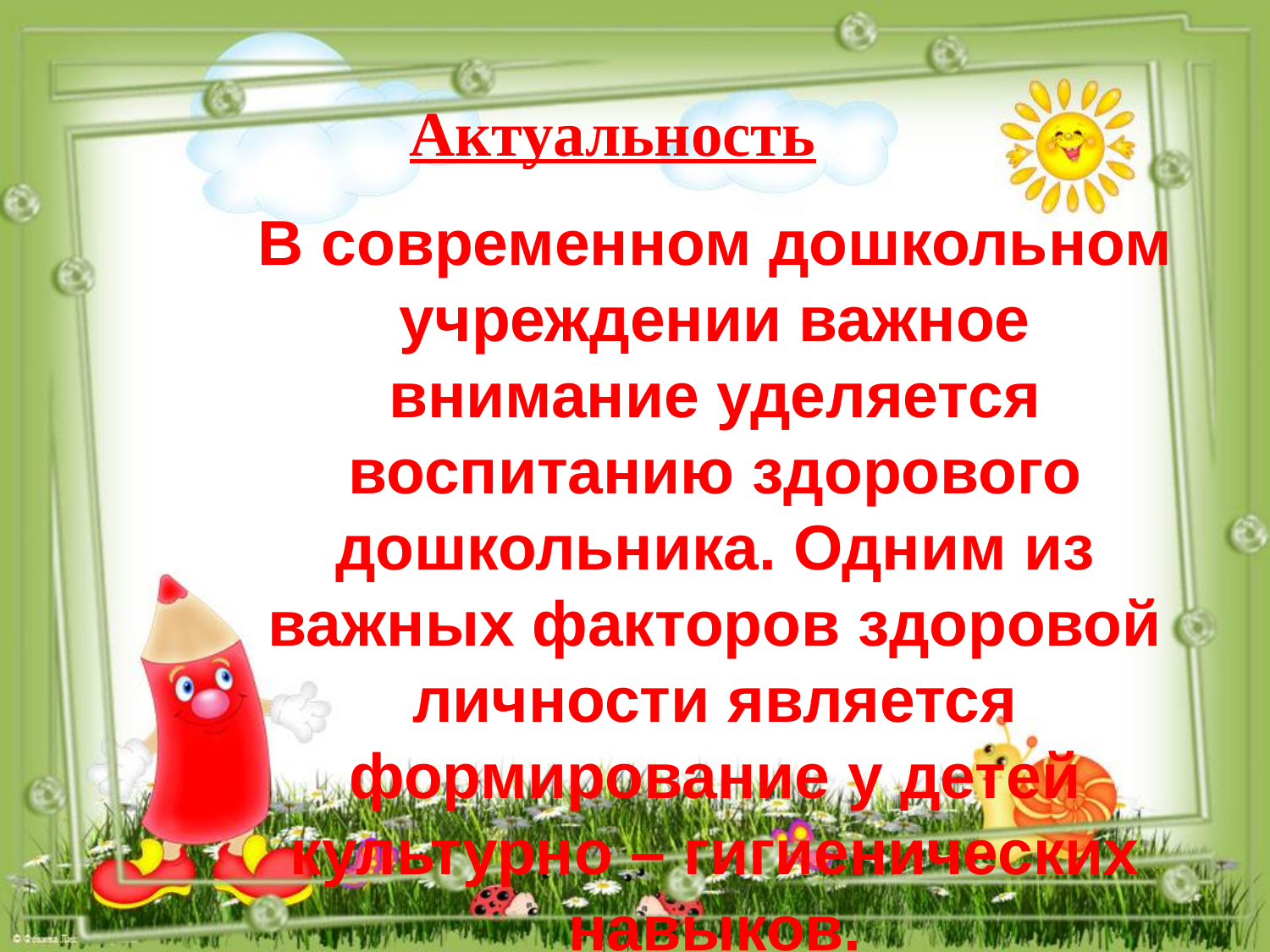

Актуальность
В современном дошкольном учреждении важное внимание уделяется воспитанию здорового дошкольника. Одним из важных факторов здоровой личности является формирование у детей культурно – гигиенических навыков.